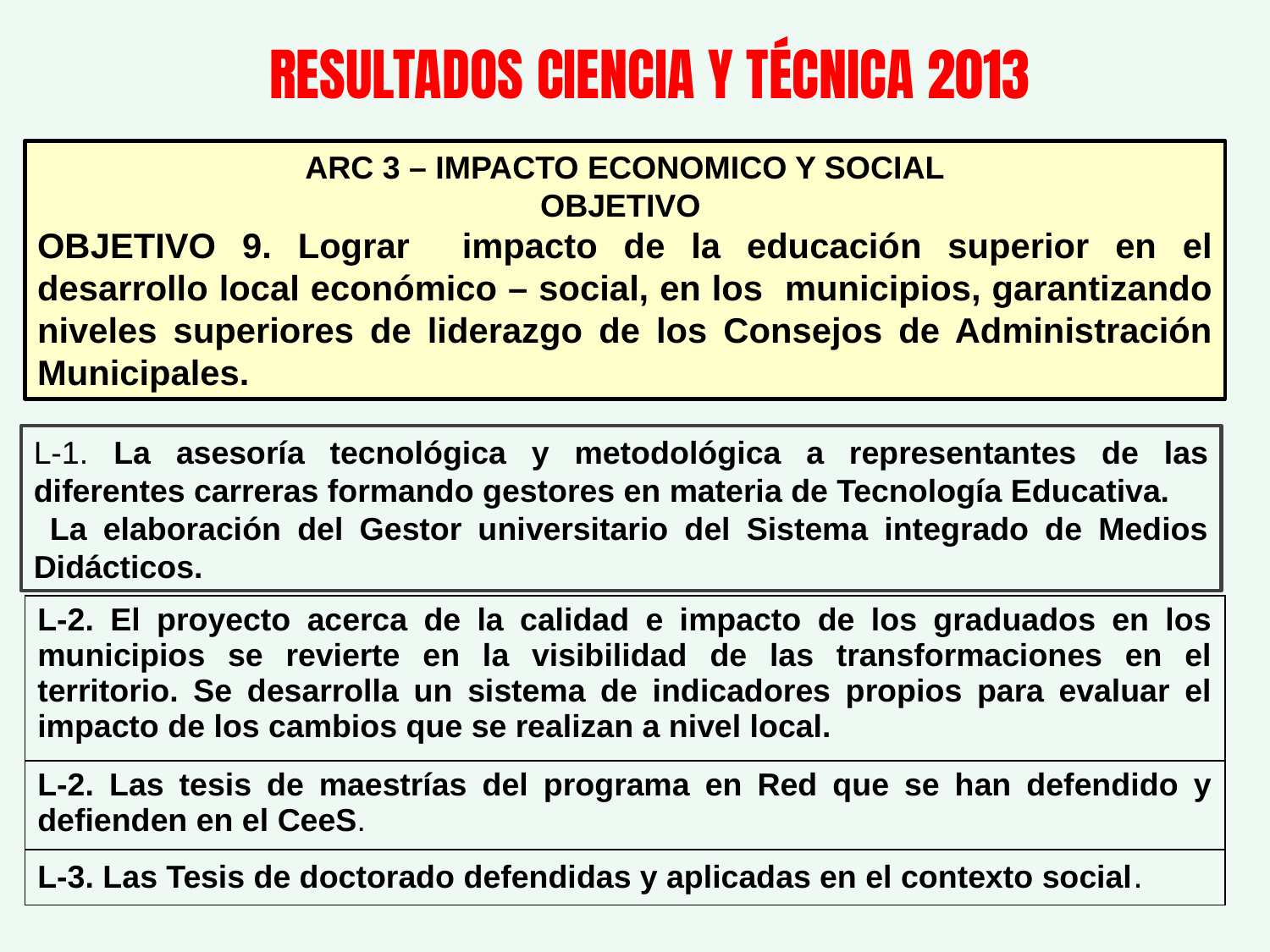

RESULTADOS CIENCIA Y TÉCNICA 2013
ARC 3 – IMPACTO ECONOMICO Y SOCIAL
OBJETIVO
OBJETIVO 9. Lograr  impacto de la educación superior en el desarrollo local económico – social, en los  municipios, garantizando niveles superiores de liderazgo de los Consejos de Administración Municipales.
L-1. La asesoría tecnológica y metodológica a representantes de las diferentes carreras formando gestores en materia de Tecnología Educativa.
 La elaboración del Gestor universitario del Sistema integrado de Medios Didácticos.
| L-2. El proyecto acerca de la calidad e impacto de los graduados en los municipios se revierte en la visibilidad de las transformaciones en el territorio. Se desarrolla un sistema de indicadores propios para evaluar el impacto de los cambios que se realizan a nivel local. |
| --- |
| L-2. Las tesis de maestrías del programa en Red que se han defendido y defienden en el CeeS. |
| L-3. Las Tesis de doctorado defendidas y aplicadas en el contexto social. |